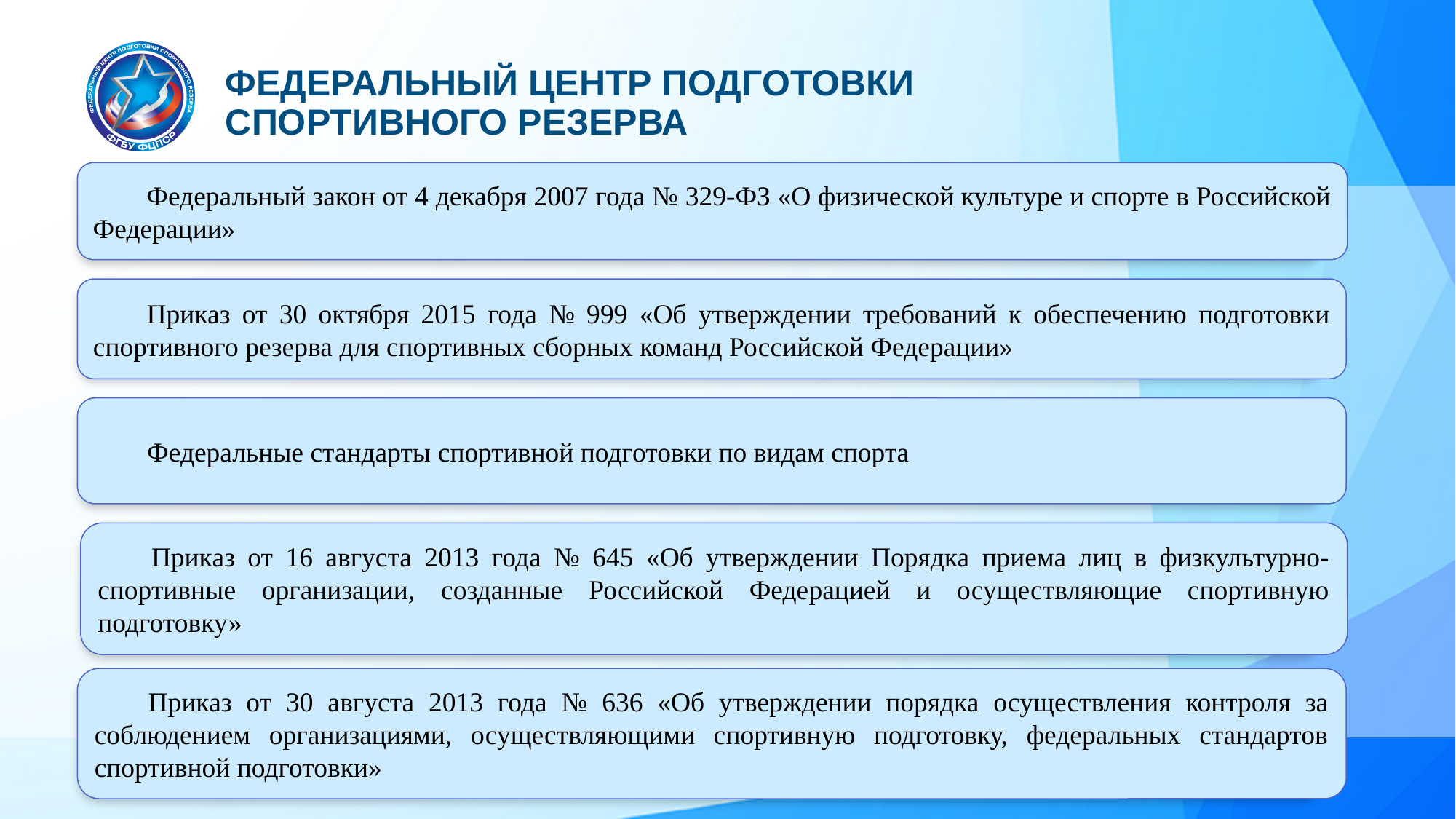

Федеральный закон от 4 декабря 2007 года № 329-ФЗ «О физической культуре и спорте в Российской Федерации»
Приказ от 30 октября 2015 года № 999 «Об утверждении требований к обеспечению подготовки спортивного резерва для спортивных сборных команд Российской Федерации»
Федеральные стандарты спортивной подготовки по видам спорта
Приказ от 16 августа 2013 года № 645 «Об утверждении Порядка приема лиц в физкультурно-спортивные организации, созданные Российской Федерацией и осуществляющие спортивную подготовку»
Приказ от 30 августа 2013 года № 636 «Об утверждении порядка осуществления контроля за соблюдением организациями, осуществляющими спортивную подготовку, федеральных стандартов спортивной подготовки»